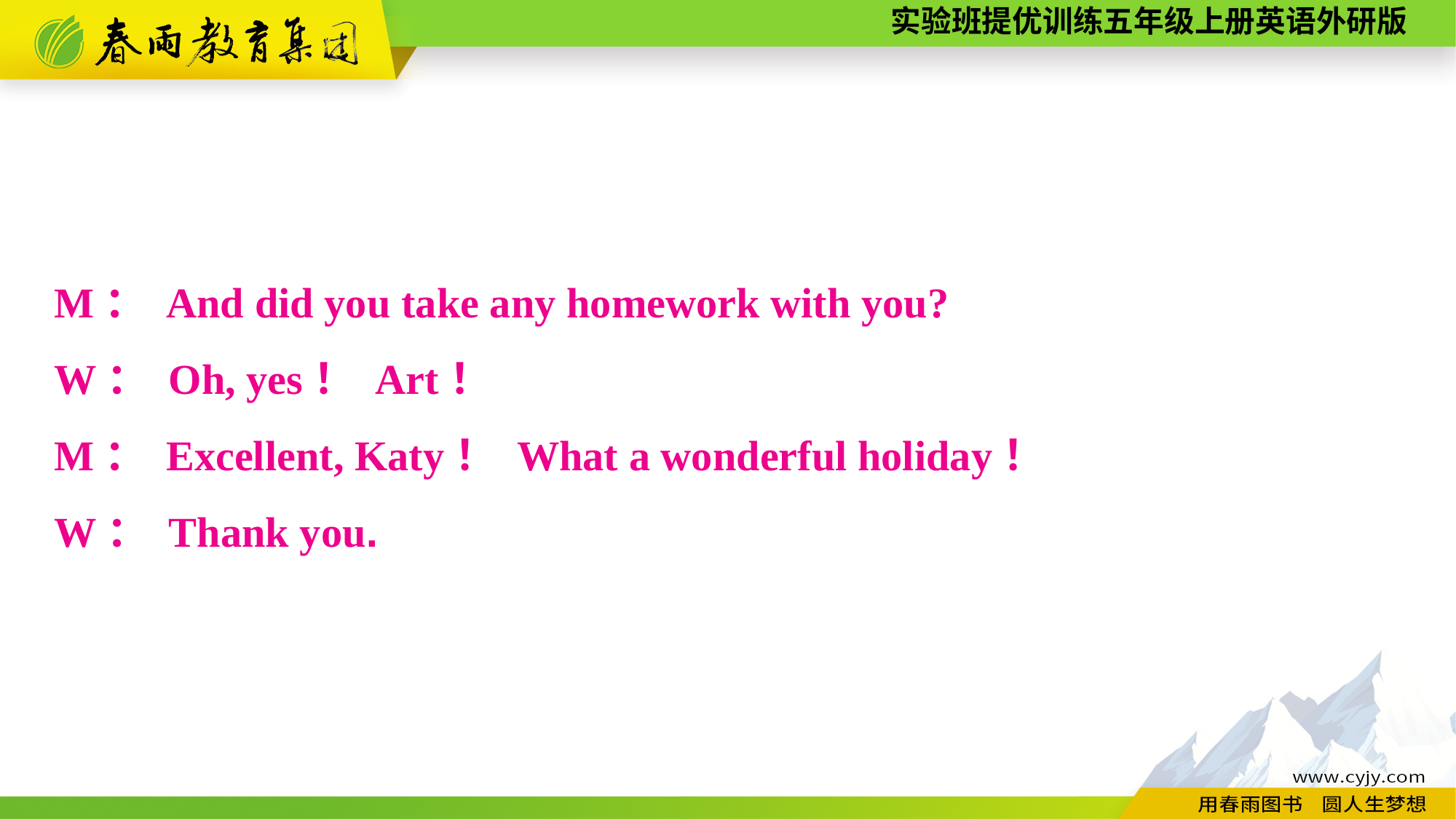

M： And did you take any homework with you?
W： Oh, yes！ Art！
M： Excellent, Katy！ What a wonderful holiday！
W： Thank you.